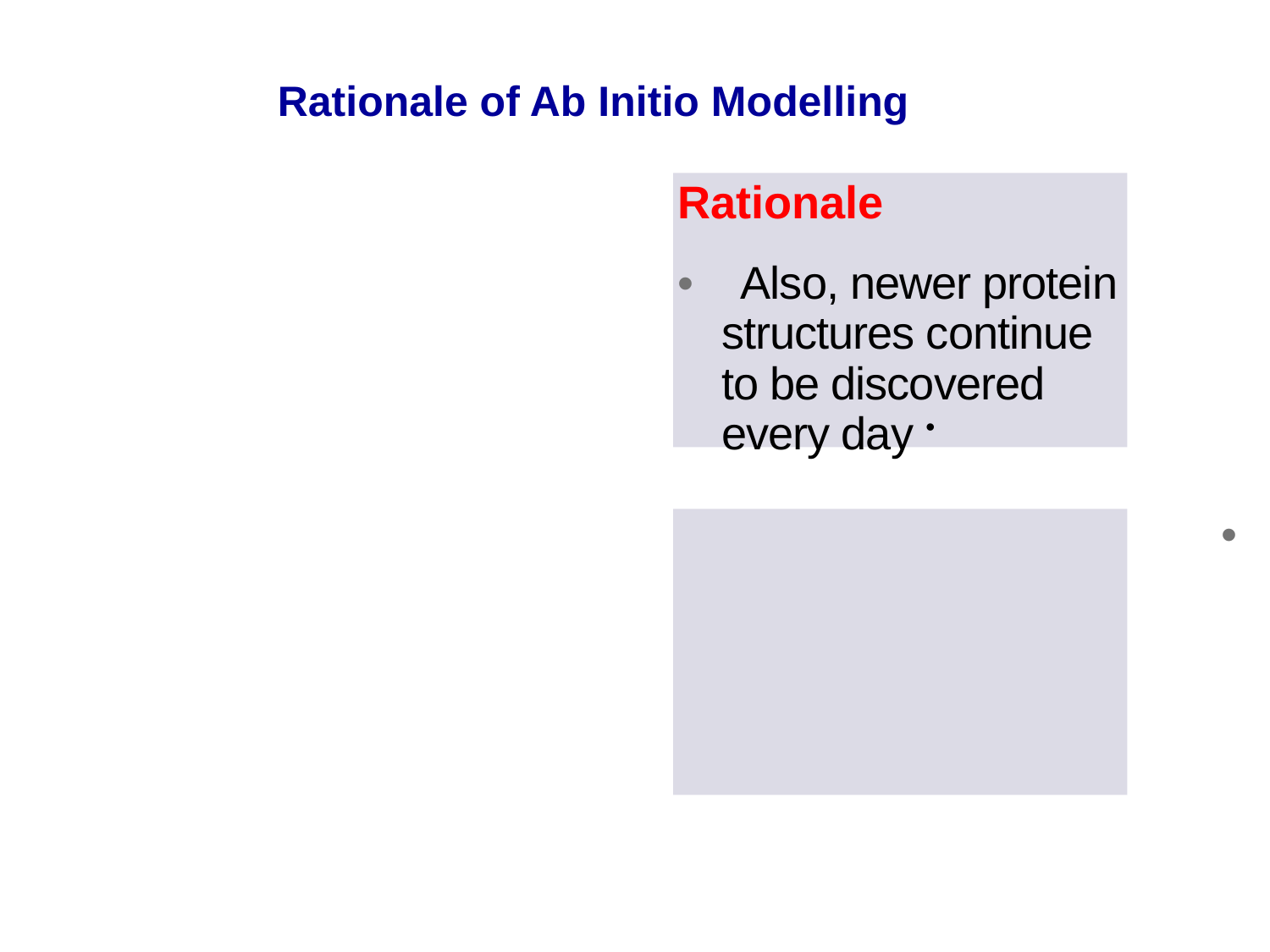

Rationale of Ab Initio Modelling
Rationale
•    Also, newer protein structures continue to be discovered every day •
•    These could not have been identified by methods which only rely on matching with available structures